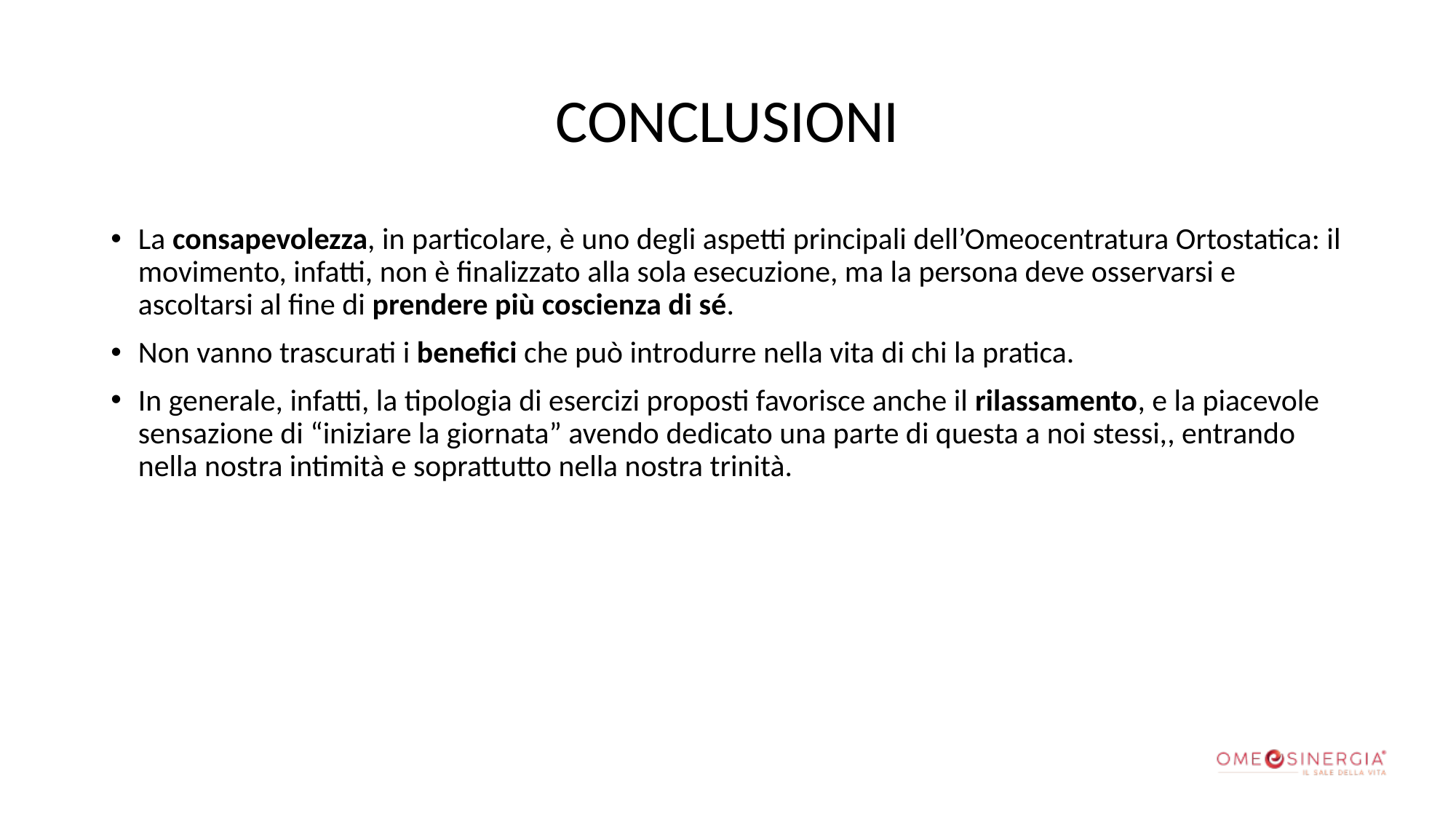

# CONCLUSIONI
La consapevolezza, in particolare, è uno degli aspetti principali dell’Omeocentratura Ortostatica: il movimento, infatti, non è finalizzato alla sola esecuzione, ma la persona deve osservarsi e ascoltarsi al fine di prendere più coscienza di sé.
Non vanno trascurati i benefici che può introdurre nella vita di chi la pratica.
In generale, infatti, la tipologia di esercizi proposti favorisce anche il rilassamento, e la piacevole sensazione di “iniziare la giornata” avendo dedicato una parte di questa a noi stessi,, entrando nella nostra intimità e soprattutto nella nostra trinità.